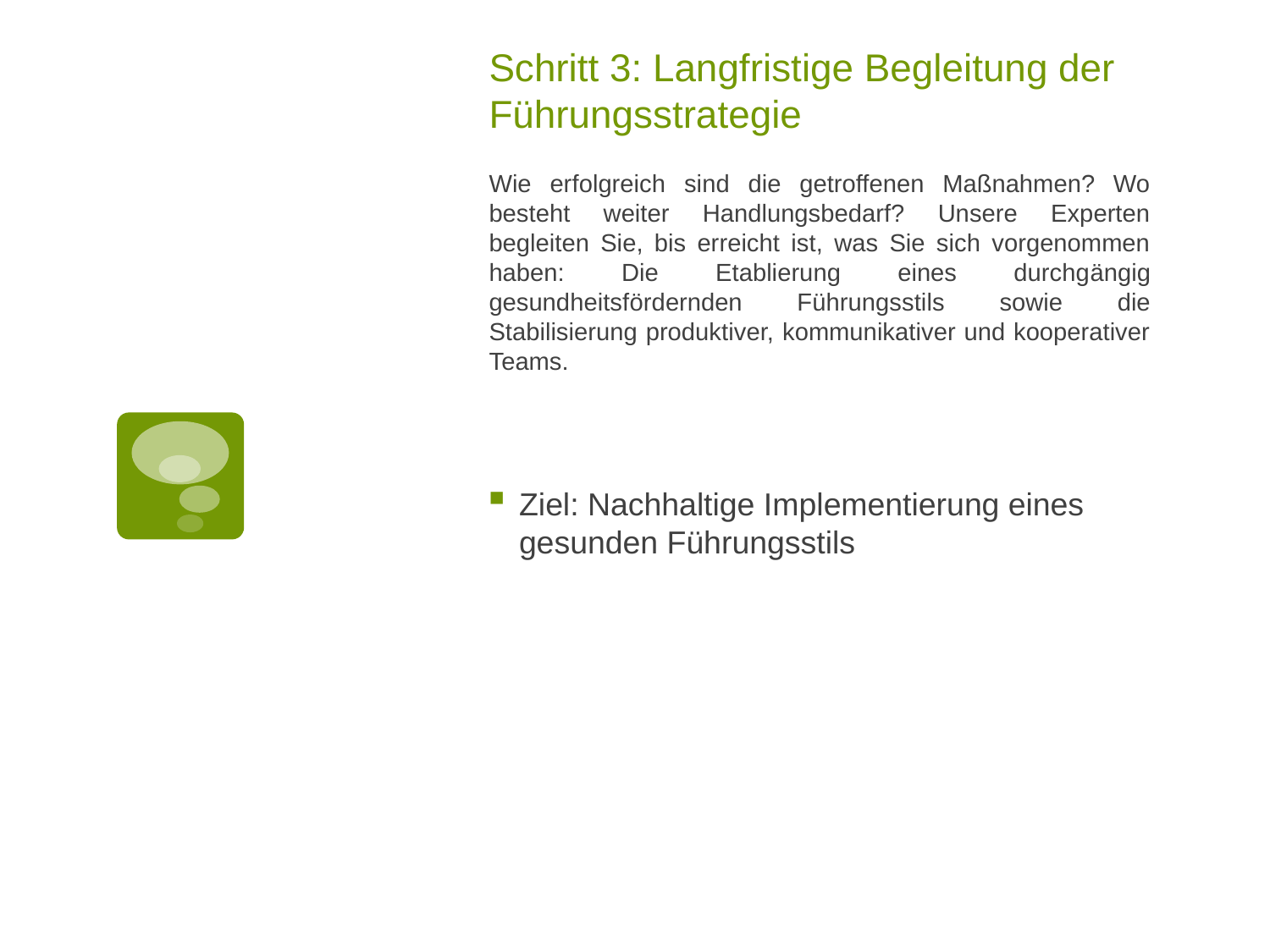

# Schritt 3: Langfristige Begleitung der Führungsstrategie
Wie erfolgreich sind die getroffenen Maßnahmen? Wo besteht weiter Handlungsbedarf? Unsere Experten begleiten Sie, bis erreicht ist, was Sie sich vorgenommen haben: Die Etablierung eines durchgängig gesundheitsfördernden Führungsstils sowie die Stabilisierung produktiver, kommunikativer und kooperativer Teams.
Ziel: Nachhaltige Implementierung eines gesunden Führungsstils